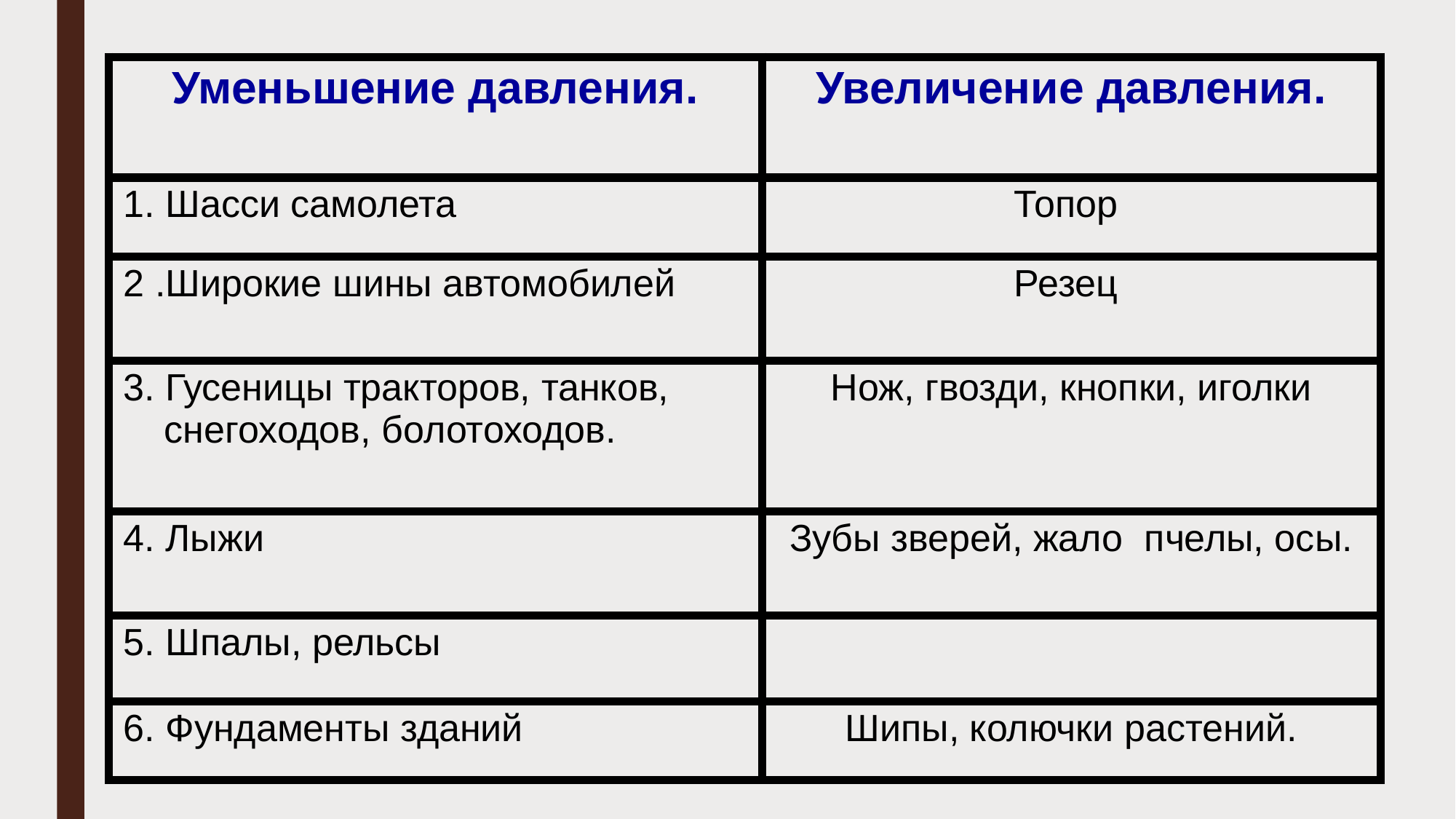

#
| Уменьшение давления. | Увеличение давления. |
| --- | --- |
| 1. Шасси самолета | Топор |
| 2 .Широкие шины автомобилей | Резец |
| 3. Гусеницы тракторов, танков, снегоходов, болотоходов. | Нож, гвозди, кнопки, иголки |
| 4. Лыжи | Зубы зверей, жало пчелы, осы. |
| 5. Шпалы, рельсы |  |
| 6. Фундаменты зданий | Шипы, колючки растений. |